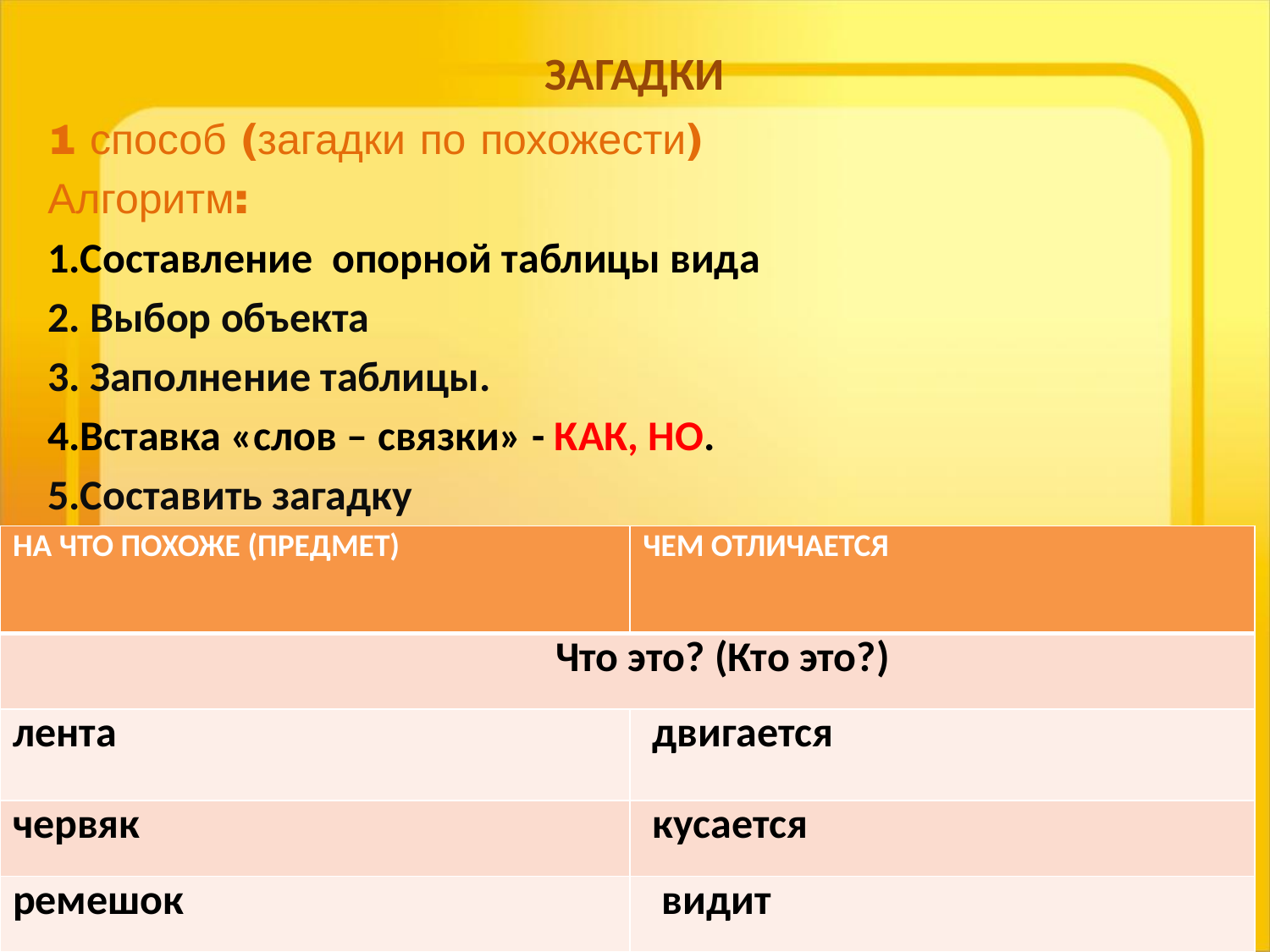

# ЗАГАДКИ
1 способ (загадки по похожести)
Алгоритм:
1.Составление  опорной таблицы вида
2. Выбор объекта
3. Заполнение таблицы.
4.Вставка «слов – связки» - КАК, НО.
5.Составить загадку

| НА ЧТО ПОХОЖЕ (ПРЕДМЕТ) | ЧЕМ ОТЛИЧАЕТСЯ |
| --- | --- |
| Что это? (Кто это?) |  |
| лента | двигается |
| червяк | кусается |
| ремешок | видит |